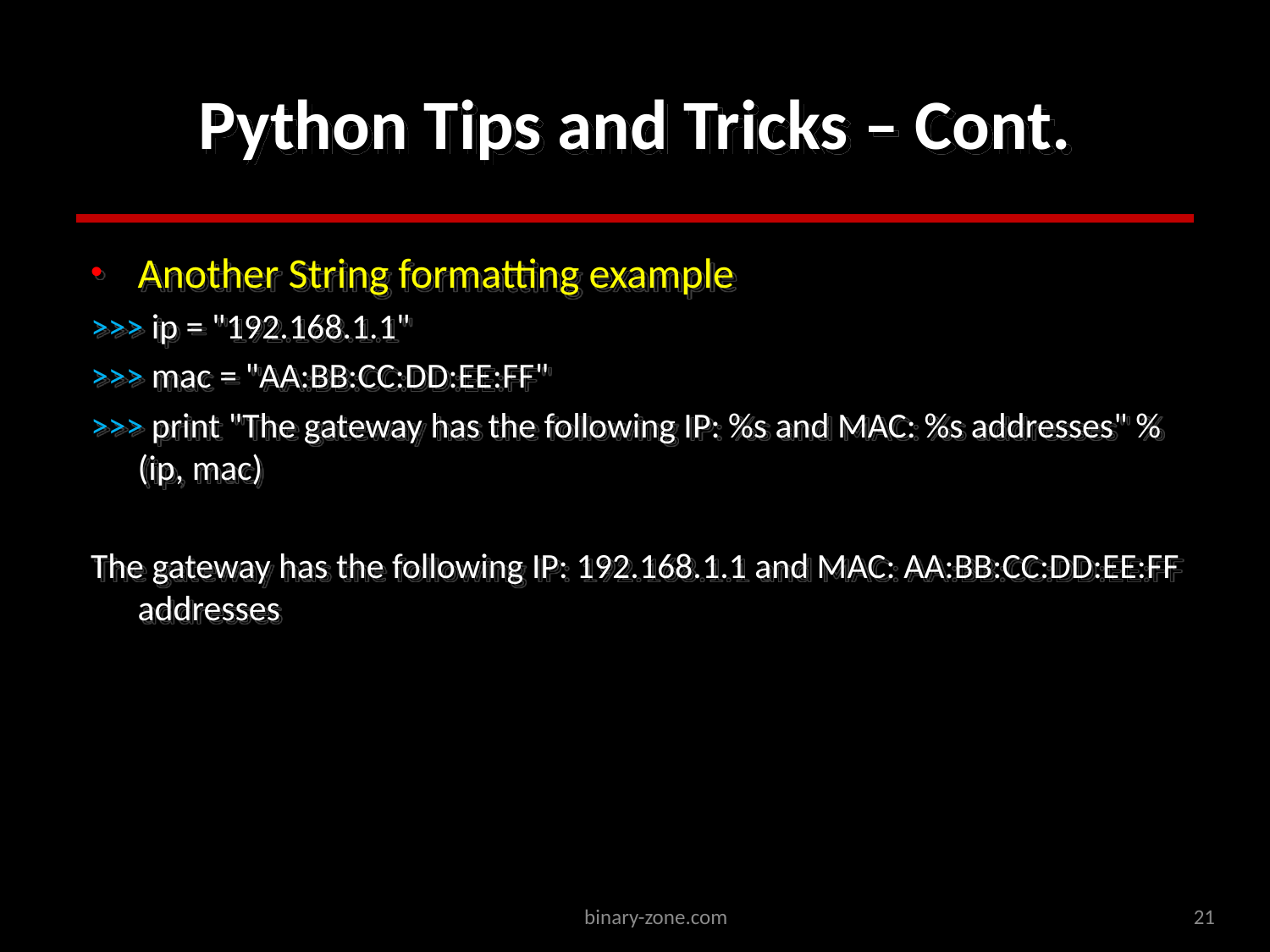

# Python Tips and Tricks – Cont.
Another String formatting example
>>> ip = "192.168.1.1"
>>> mac = "AA:BB:CC:DD:EE:FF"
>>> print "The gateway has the following IP: %s and MAC: %s addresses" % (ip, mac)

The gateway has the following IP: 192.168.1.1 and MAC: AA:BB:CC:DD:EE:FF addresses